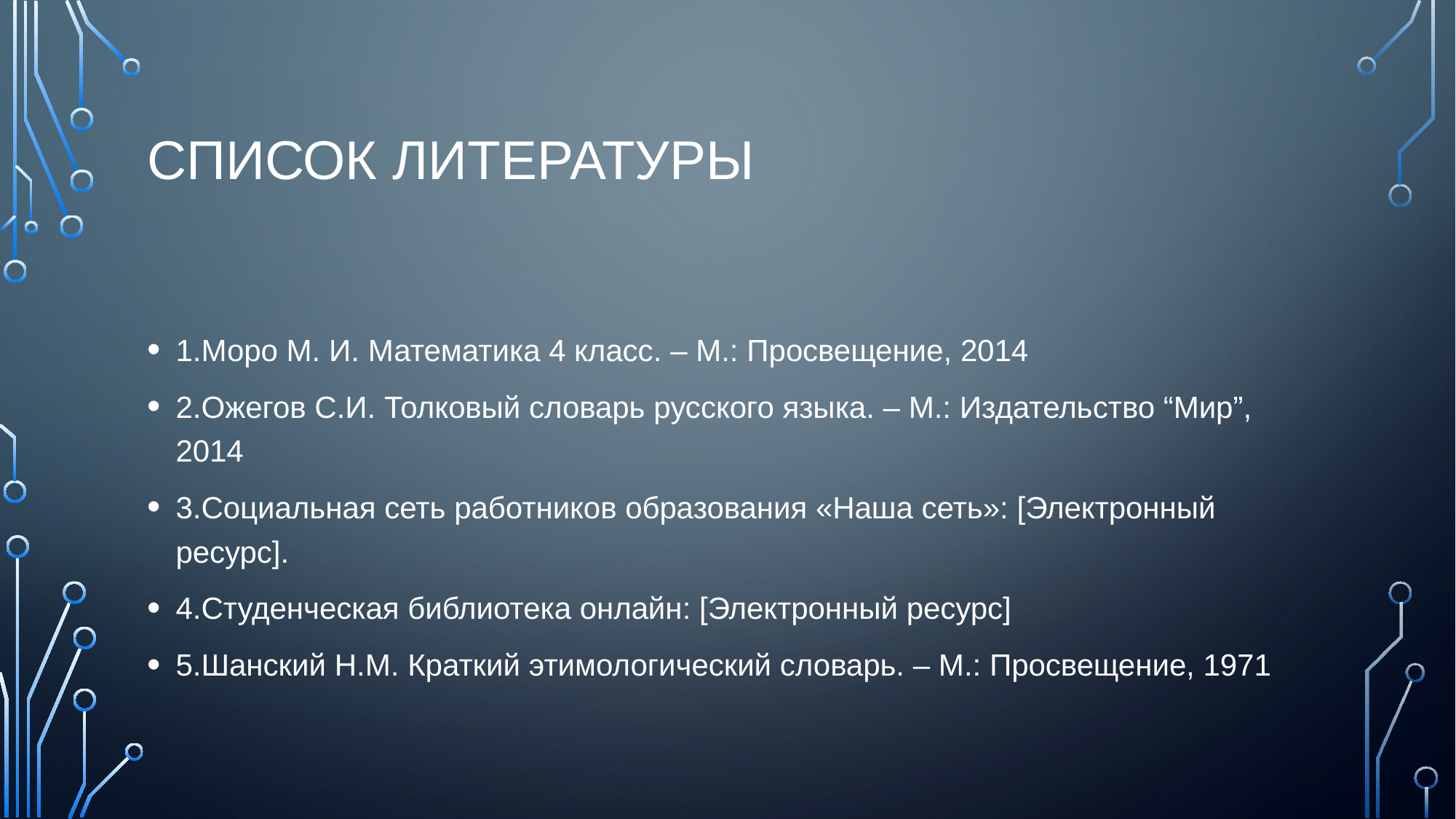

# Список литературы

1.Моро М. И. Математика 4 класс. – М.: Просвещение, 2014
2.Ожегов С.И. Толковый словарь русского языка. – М.: Издательство “Мир”, 2014
3.Социальная сеть работников образования «Наша сеть»: [Электронный ресурс].
4.Студенческая библиотека онлайн: [Электронный ресурс]
5.Шанский Н.М. Краткий этимологический словарь. – М.: Просвещение, 1971